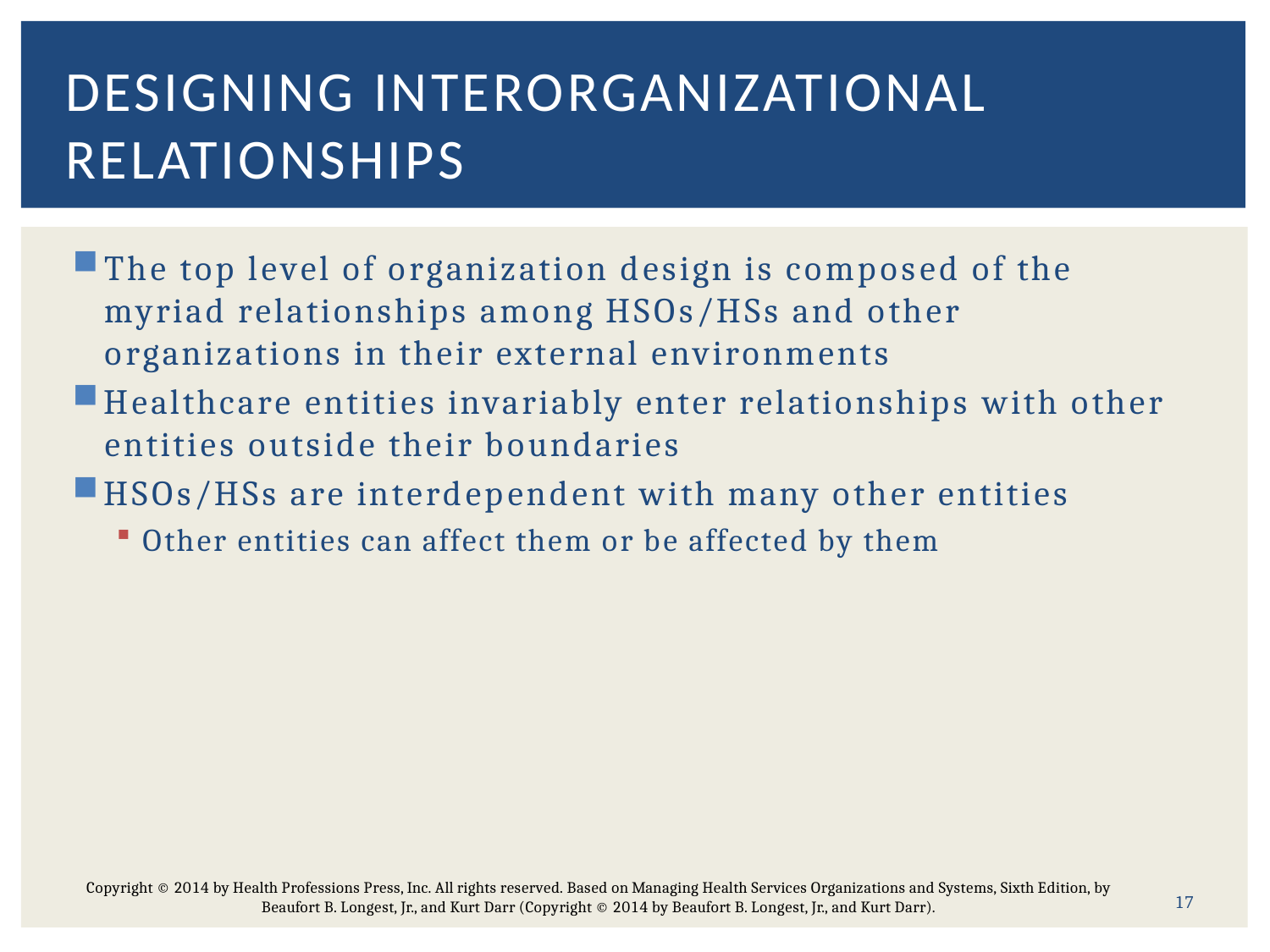

# Designing interorganizational relationships
The top level of organization design is composed of the myriad relationships among HSOs/HSs and other organizations in their external environments
Healthcare entities invariably enter relationships with other entities outside their boundaries
HSOs/HSs are interdependent with many other entities
Other entities can affect them or be affected by them
17